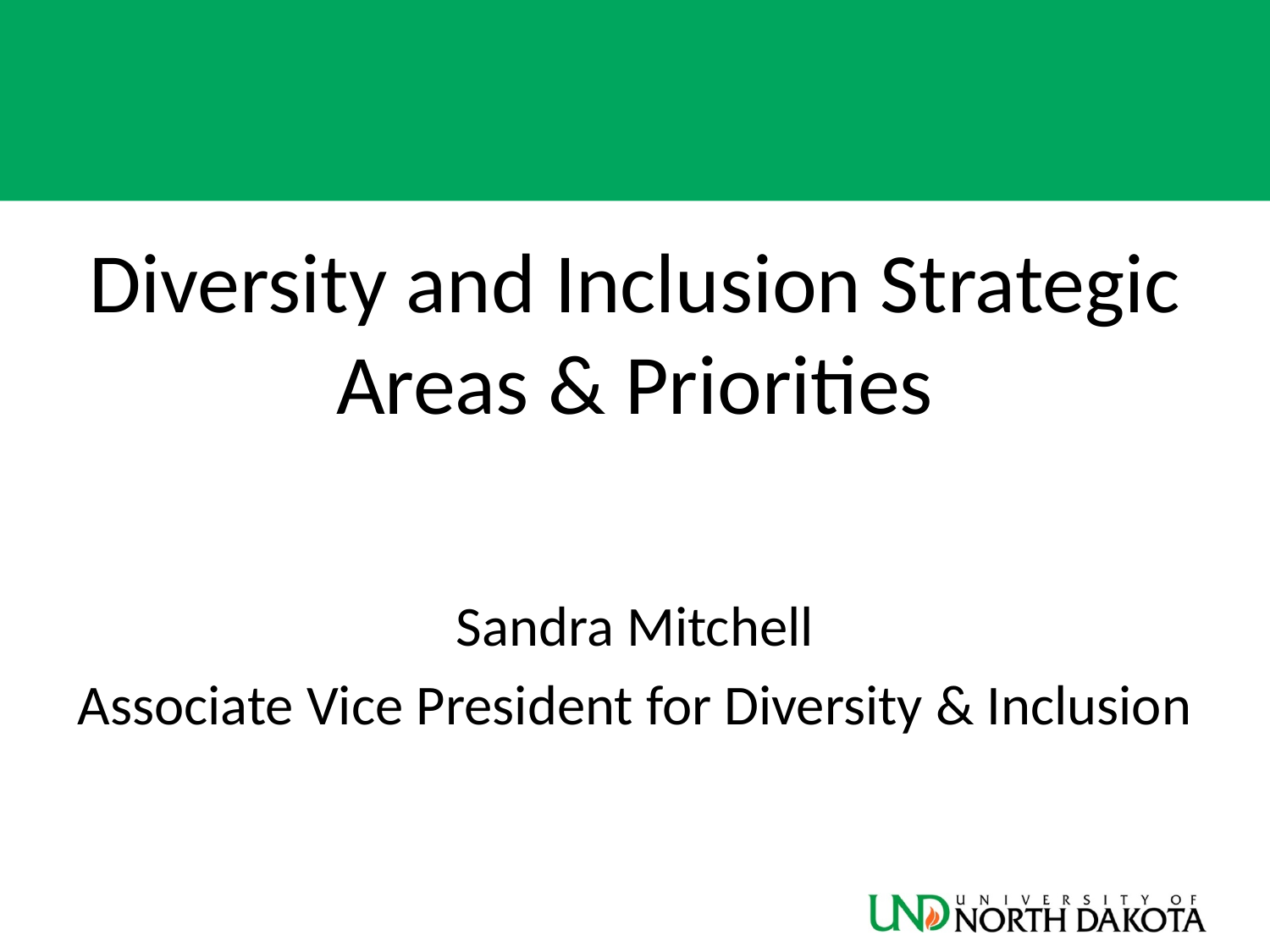

Diversity and Inclusion Strategic Areas & Priorities

Sandra Mitchell
Associate Vice President for Diversity & Inclusion